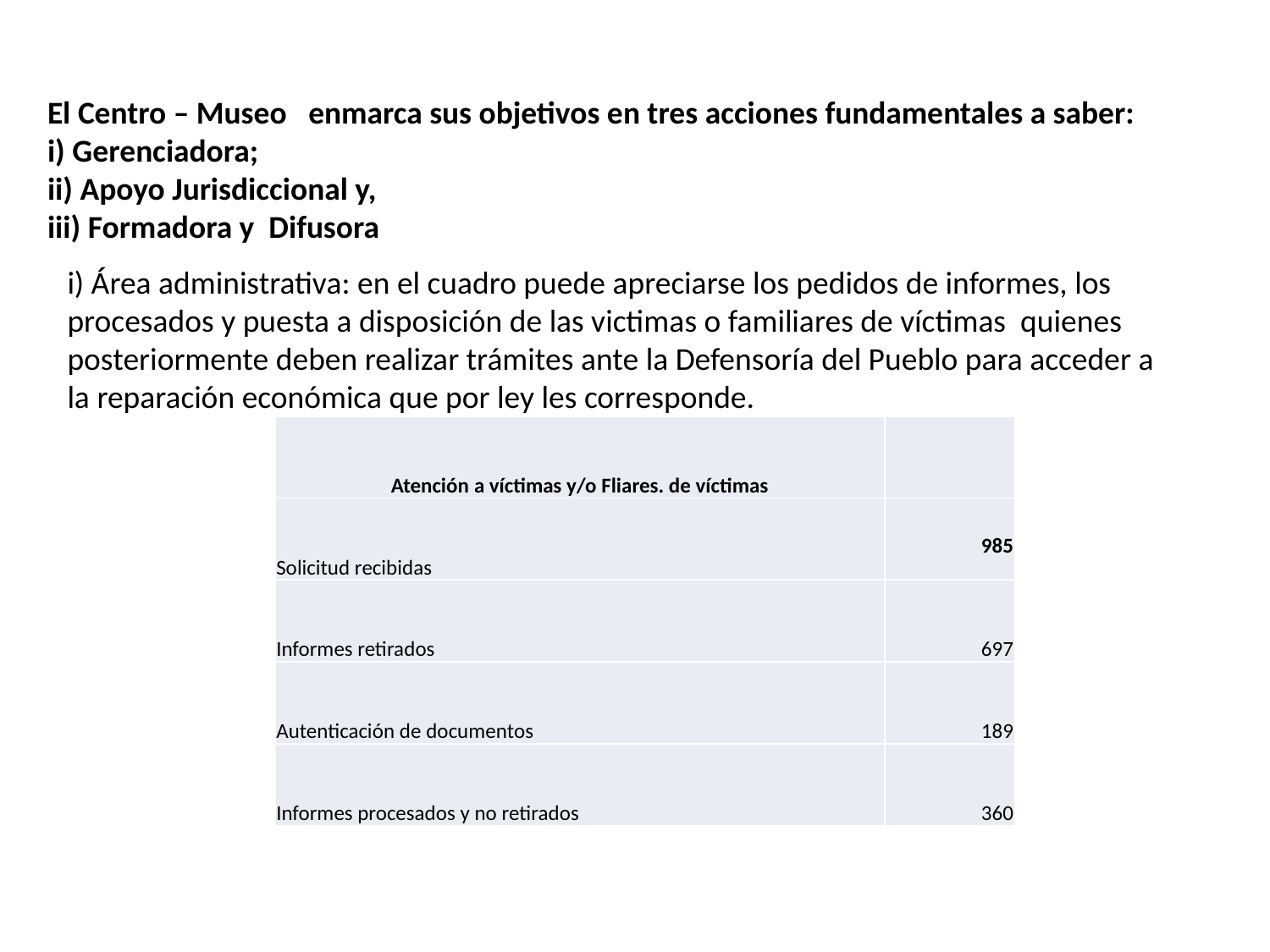

El Centro – Museo   enmarca sus objetivos en tres acciones fundamentales a saber:
i) Gerenciadora;
ii) Apoyo Jurisdiccional y,
iii) Formadora y  Difusora

i) Área administrativa: en el cuadro puede apreciarse los pedidos de informes, los procesados y puesta a disposición de las victimas o familiares de víctimas  quienes posteriormente deben realizar trámites ante la Defensoría del Pueblo para acceder a la reparación económica que por ley les corresponde.
| Atención a víctimas y/o Fliares. de víctimas |  |
| --- | --- |
| Solicitud recibidas | 985 |
| Informes retirados | 697 |
| Autenticación de documentos | 189 |
| Informes procesados y no retirados | 360 |